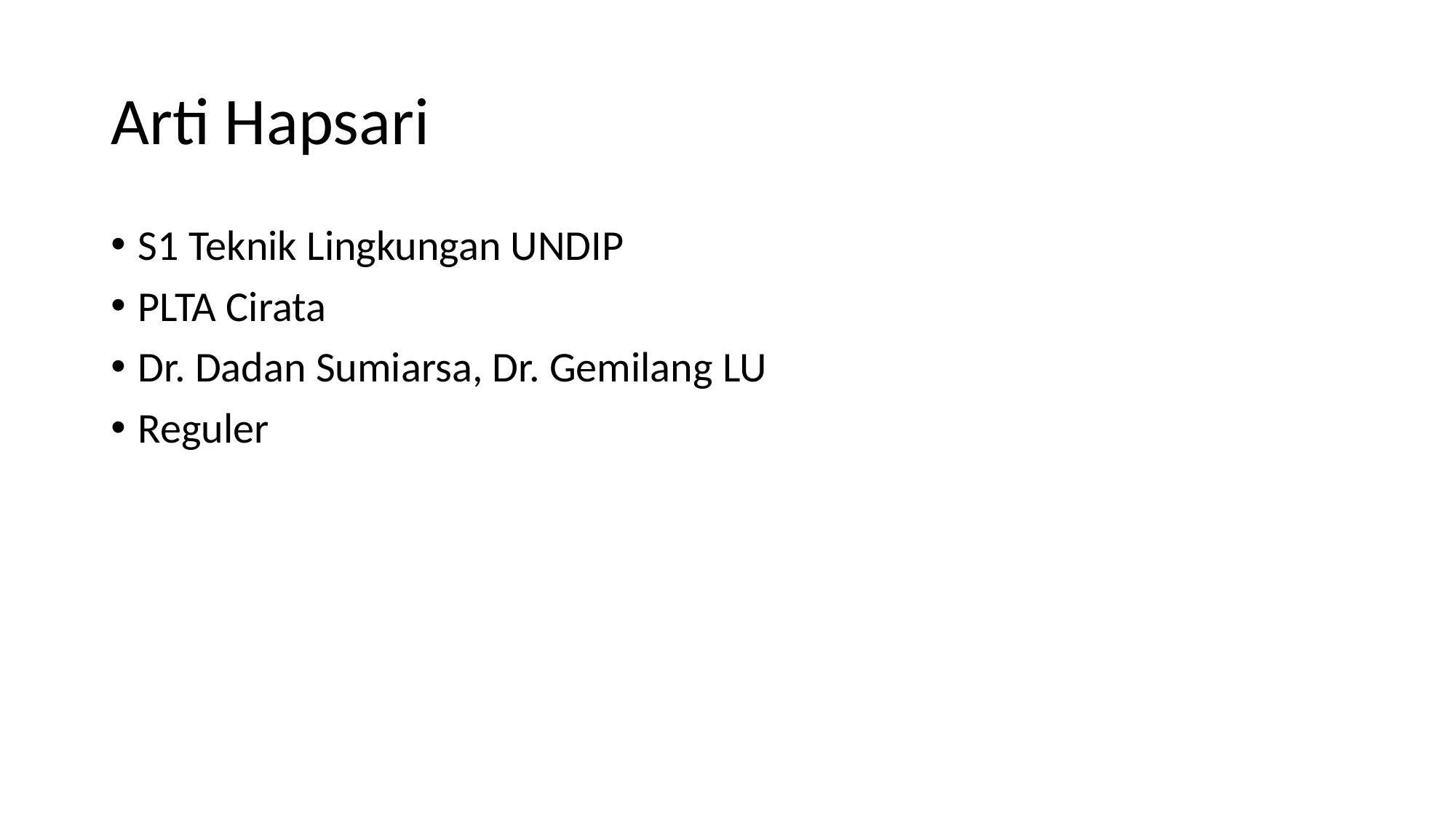

# Arti Hapsari
S1 Teknik Lingkungan UNDIP
PLTA Cirata
Dr. Dadan Sumiarsa, Dr. Gemilang LU
Reguler